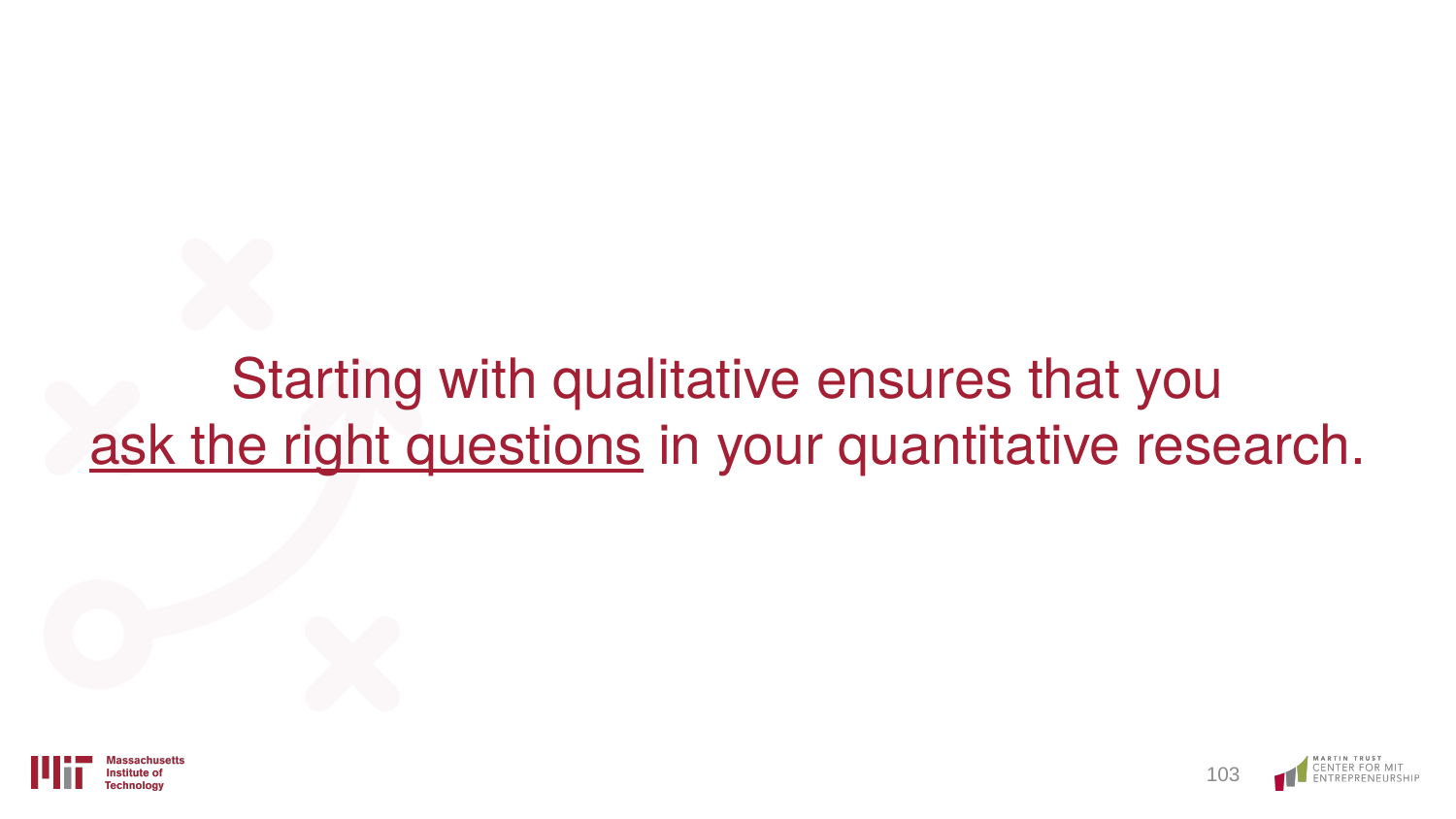

# Starting with qualitative ensures that you
ask the right questions in your quantitative research.
103